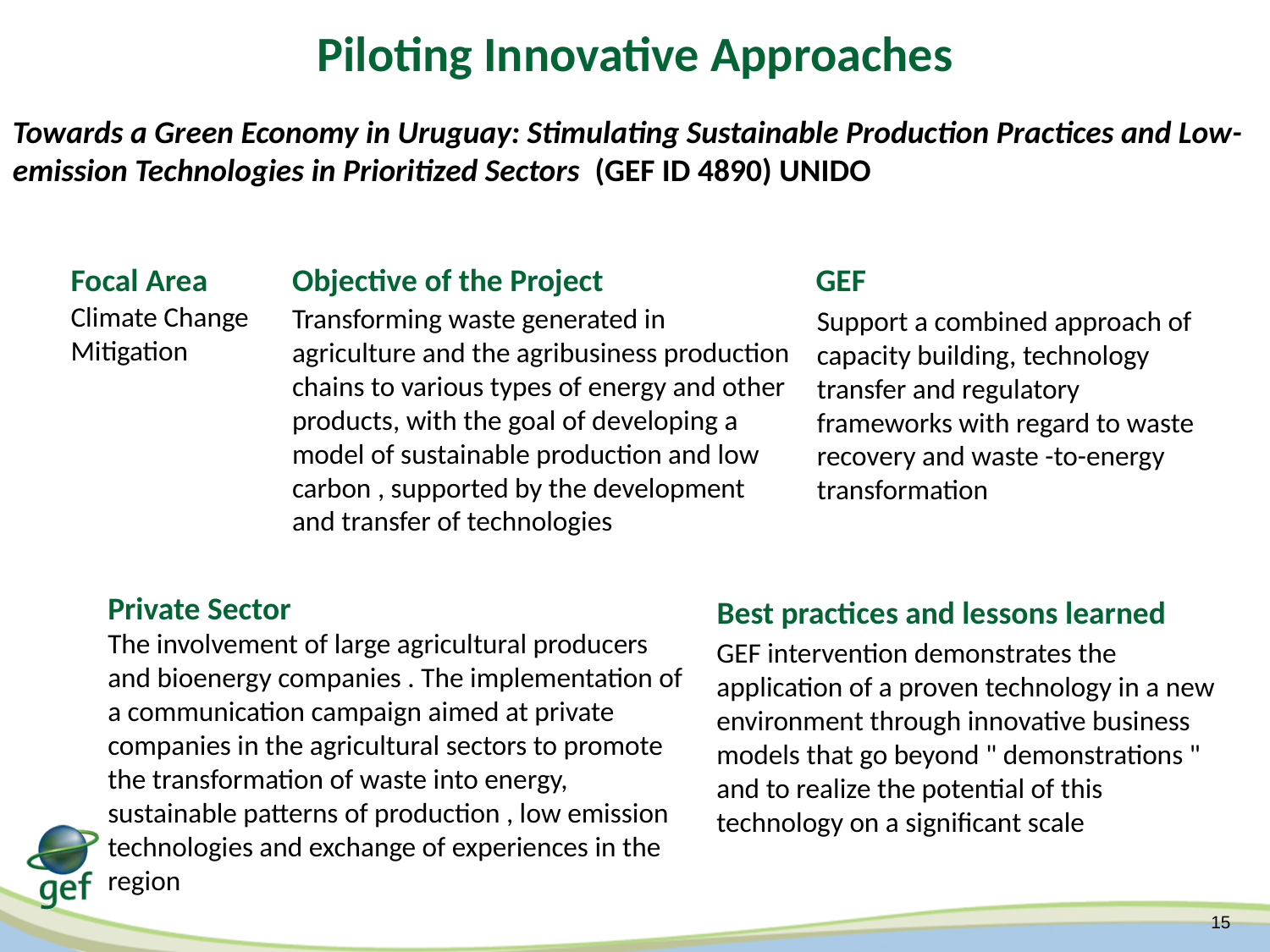

Piloting Innovative Approaches
Towards a Green Economy in Uruguay: Stimulating Sustainable Production Practices and Low-emission Technologies in Prioritized Sectors  (GEF ID 4890) UNIDO
Focal Area
Objective of the Project
GEF
Climate Change Mitigation
Transforming waste generated in agriculture and the agribusiness production chains to various types of energy and other products, with the goal of developing a model of sustainable production and low carbon , supported by the development and transfer of technologies
Support a combined approach of capacity building, technology transfer and regulatory frameworks with regard to waste recovery and waste -to-energy transformation
Private Sector
Best practices and lessons learned
The involvement of large agricultural producers and bioenergy companies . The implementation of a communication campaign aimed at private companies in the agricultural sectors to promote the transformation of waste into energy, sustainable patterns of production , low emission technologies and exchange of experiences in the region
GEF intervention demonstrates the application of a proven technology in a new environment through innovative business models that go beyond " demonstrations " and to realize the potential of this technology on a significant scale